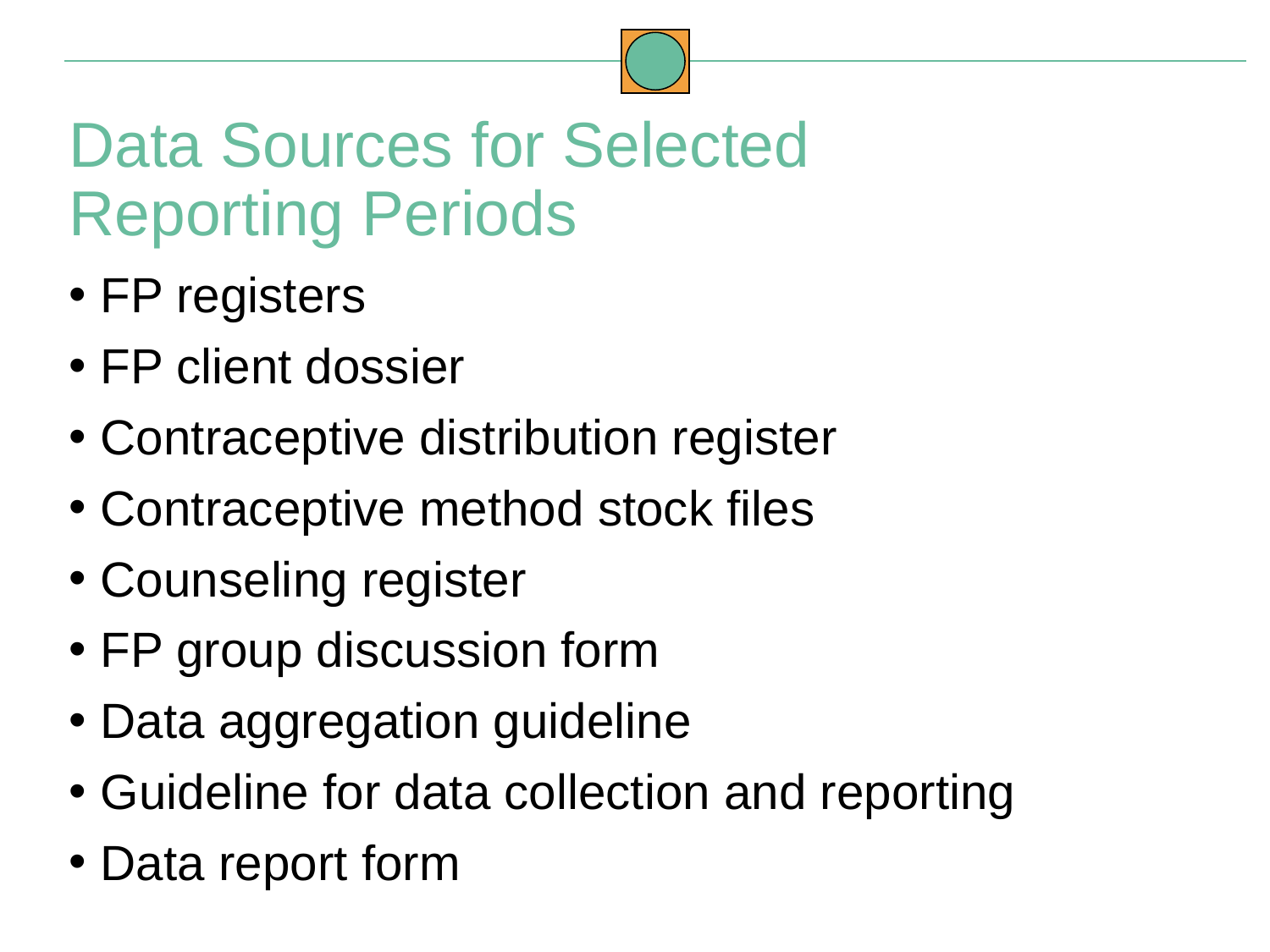

Data Sources for Selected Reporting Periods
FP registers
FP client dossier
Contraceptive distribution register
Contraceptive method stock files
Counseling register
FP group discussion form
Data aggregation guideline
Guideline for data collection and reporting
Data report form